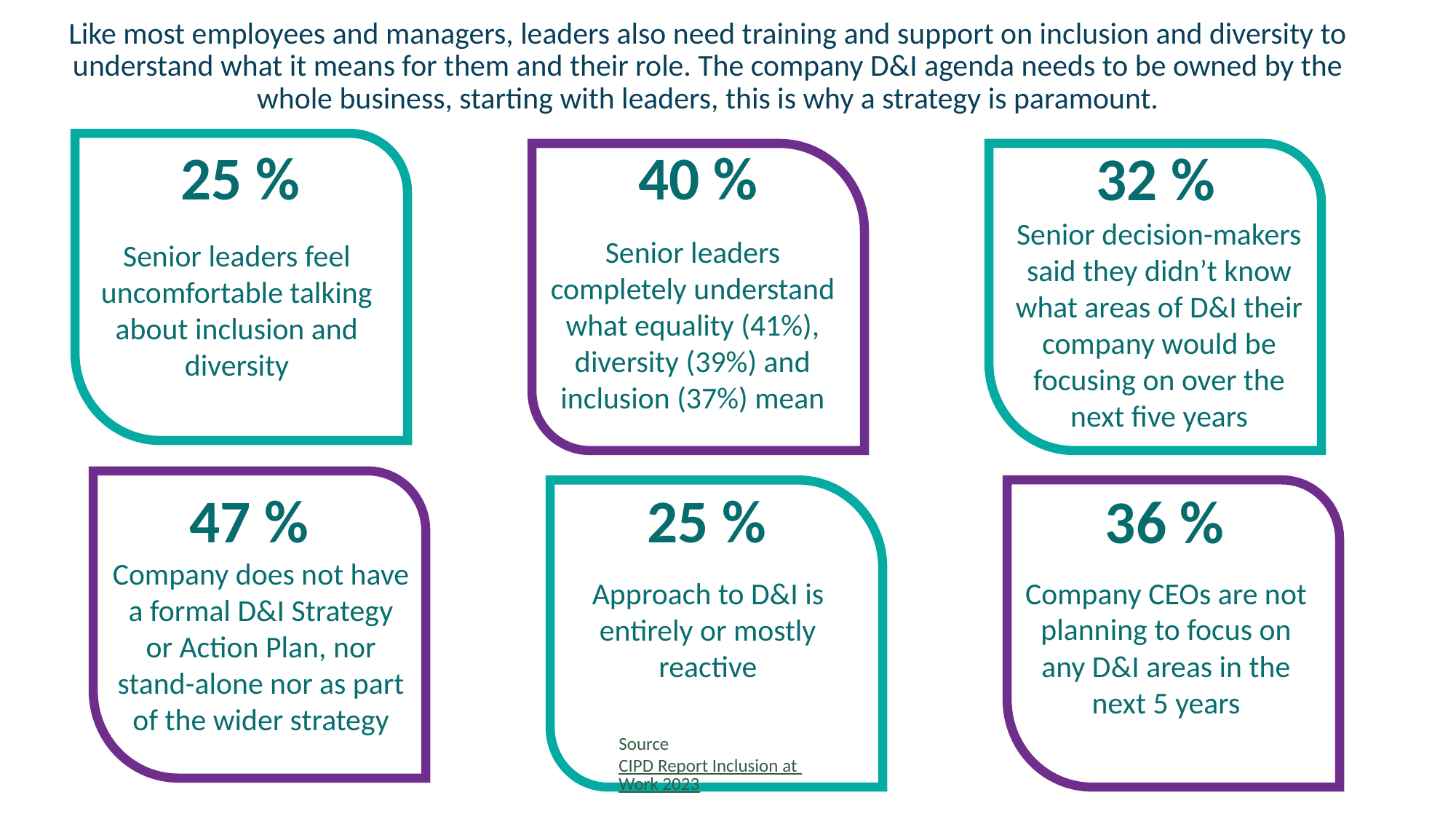

Like most employees and managers, leaders also need training and support on inclusion and diversity to understand what it means for them and their role. The company D&I agenda needs to be owned by the whole business, starting with leaders, this is why a strategy is paramount.
40 %
25 %
32 %
Senior decision-makers said they didn’t know what areas of D&I their company would be focusing on over the next five years
Senior leaders completely understand what equality (41%), diversity (39%) and inclusion (37%) mean
Senior leaders feel uncomfortable talking about inclusion and diversity
25 %
47 %
36 %
Company does not have a formal D&I Strategy or Action Plan, nor stand-alone nor as part of the wider strategy
Approach to D&I is entirely or mostly reactive
Company CEOs are not planning to focus on any D&I areas in the next 5 years
Source CIPD Report Inclusion at Work 2023